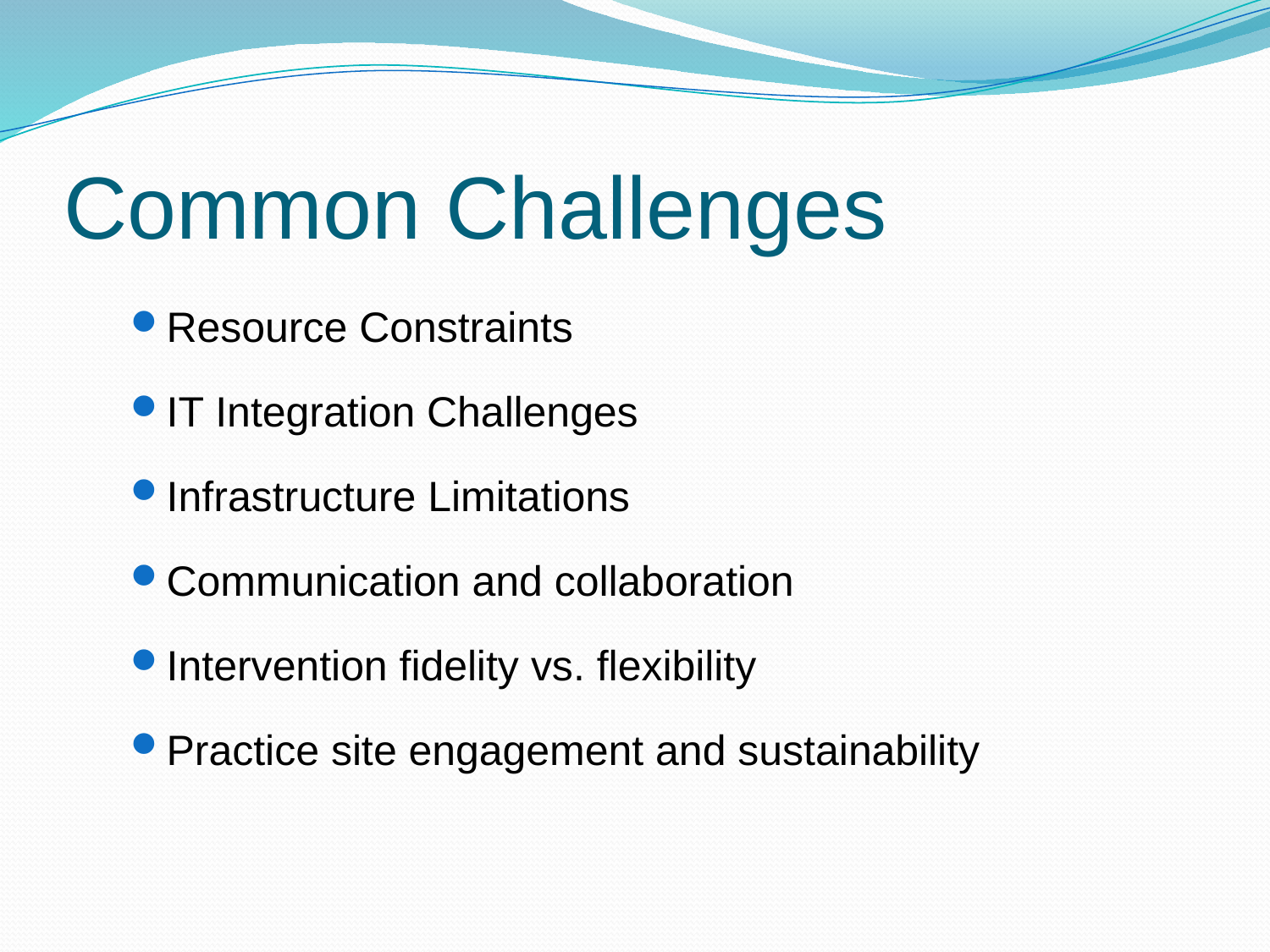

# Common Challenges
Resource Constraints
IT Integration Challenges
Infrastructure Limitations
Communication and collaboration
Intervention fidelity vs. flexibility
Practice site engagement and sustainability